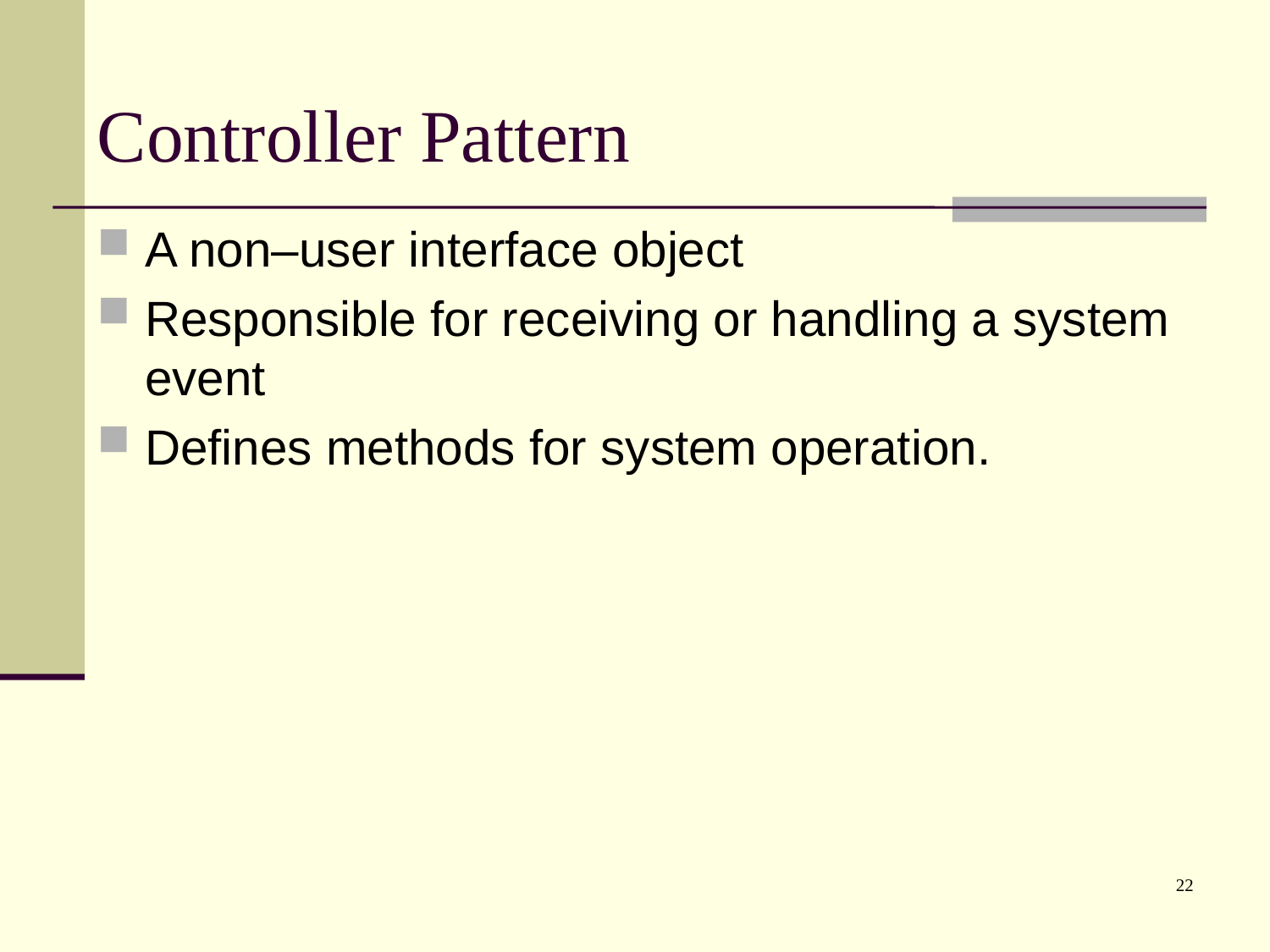

# Controller Pattern
A non–user interface object
Responsible for receiving or handling a system event
Defines methods for system operation.
22